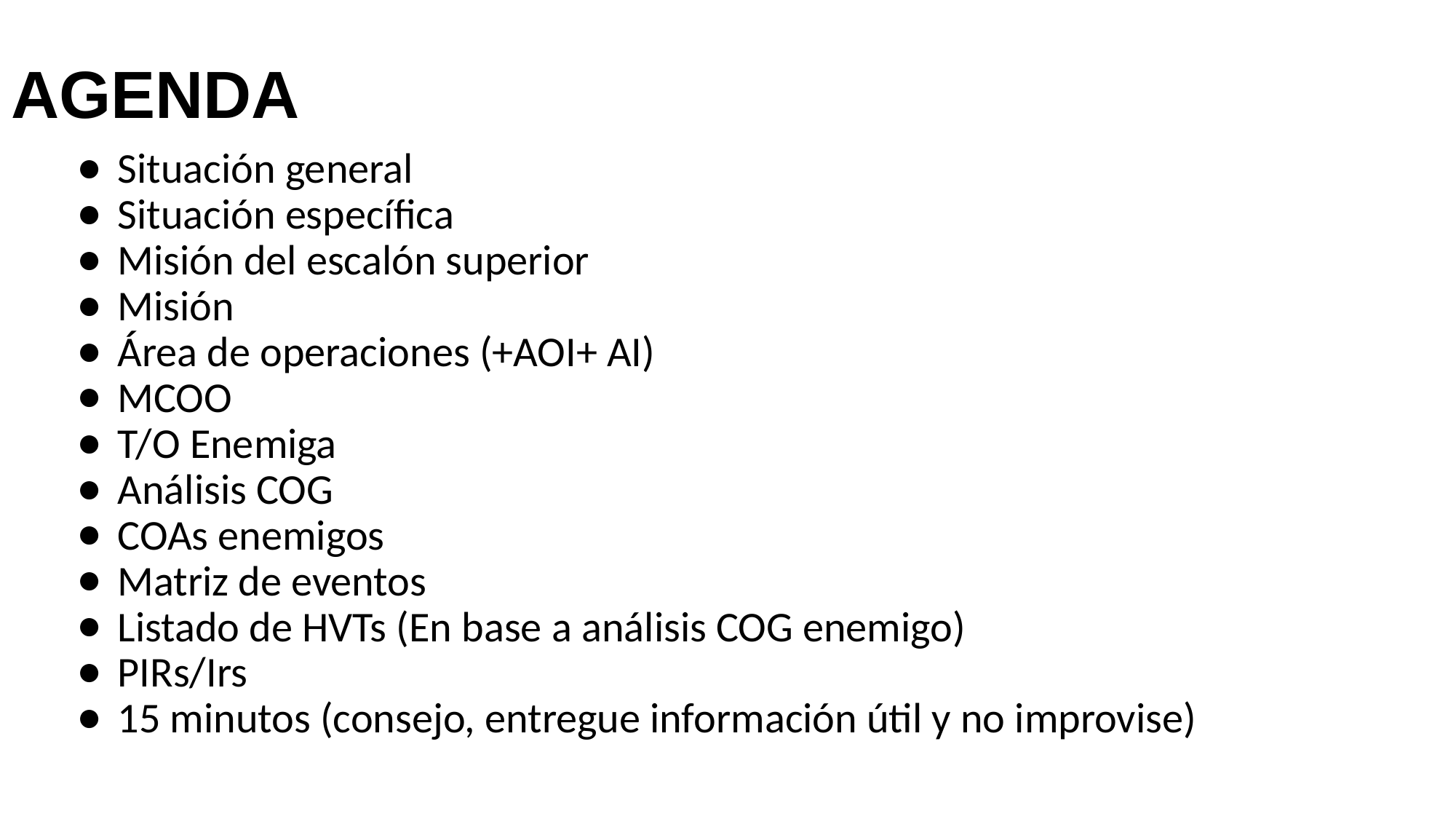

# AGENDA
Situación general
Situación específica
Misión del escalón superior
Misión
Área de operaciones (+AOI+ AI)
MCOO
T/O Enemiga
Análisis COG
COAs enemigos
Matriz de eventos
Listado de HVTs (En base a análisis COG enemigo)
PIRs/Irs
15 minutos (consejo, entregue información útil y no improvise)